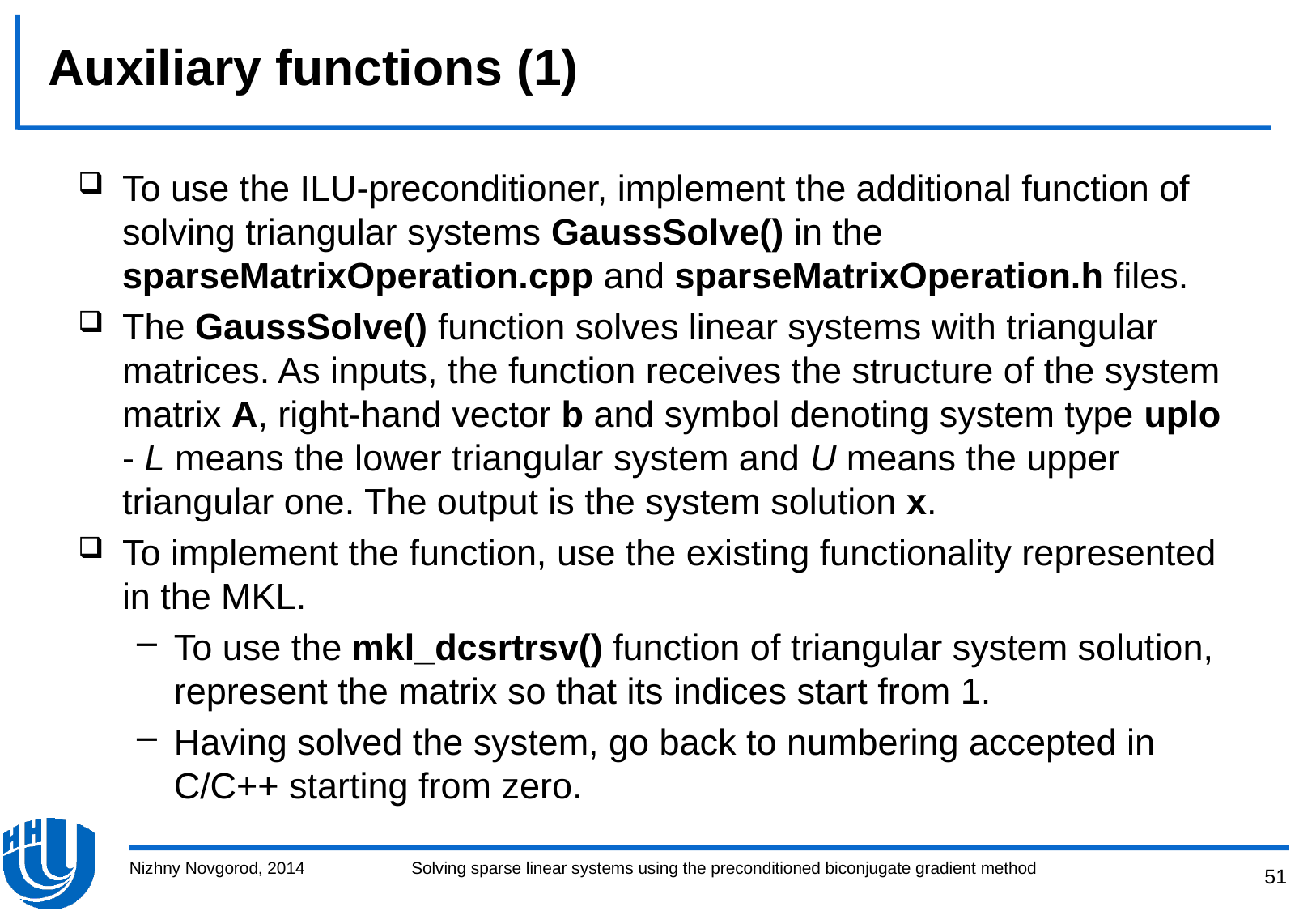

# Auxiliary functions (1)
To use the ILU-preconditioner, implement the additional function of solving triangular systems GaussSolve() in the sparseMatrixOperation.cpp and sparseMatrixOperation.h files.
The GaussSolve() function solves linear systems with triangular matrices. As inputs, the function receives the structure of the system matrix A, right-hand vector b and symbol denoting system type uplo - L means the lower triangular system and U means the upper triangular one. The output is the system solution x.
To implement the function, use the existing functionality represented in the MKL.
To use the mkl_dcsrtrsv() function of triangular system solution, represent the matrix so that its indices start from 1.
Having solved the system, go back to numbering accepted in C/C++ starting from zero.
Nizhny Novgorod, 2014
Solving sparse linear systems using the preconditioned biconjugate gradient method